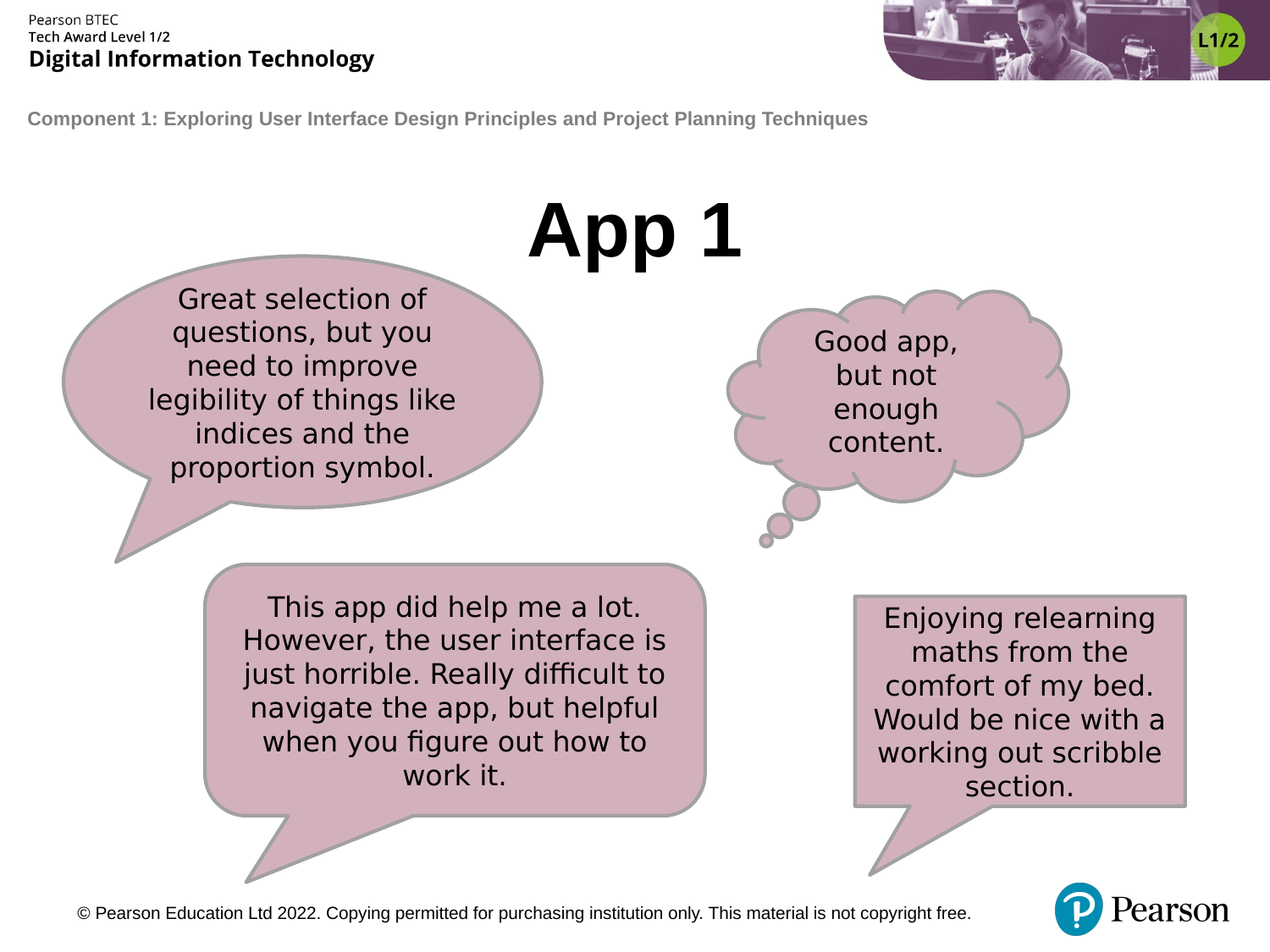

# App 1

Great selection of questions, but you need to improve legibility of things like indices and the proportion symbol.

Good app, but not enough content.

This app did help me a lot. However, the user interface is just horrible. Really difficult to navigate the app, but helpful when you figure out how to work it.
Enjoying relearning maths from the comfort of my bed. Would be nice with a working out scribble section.